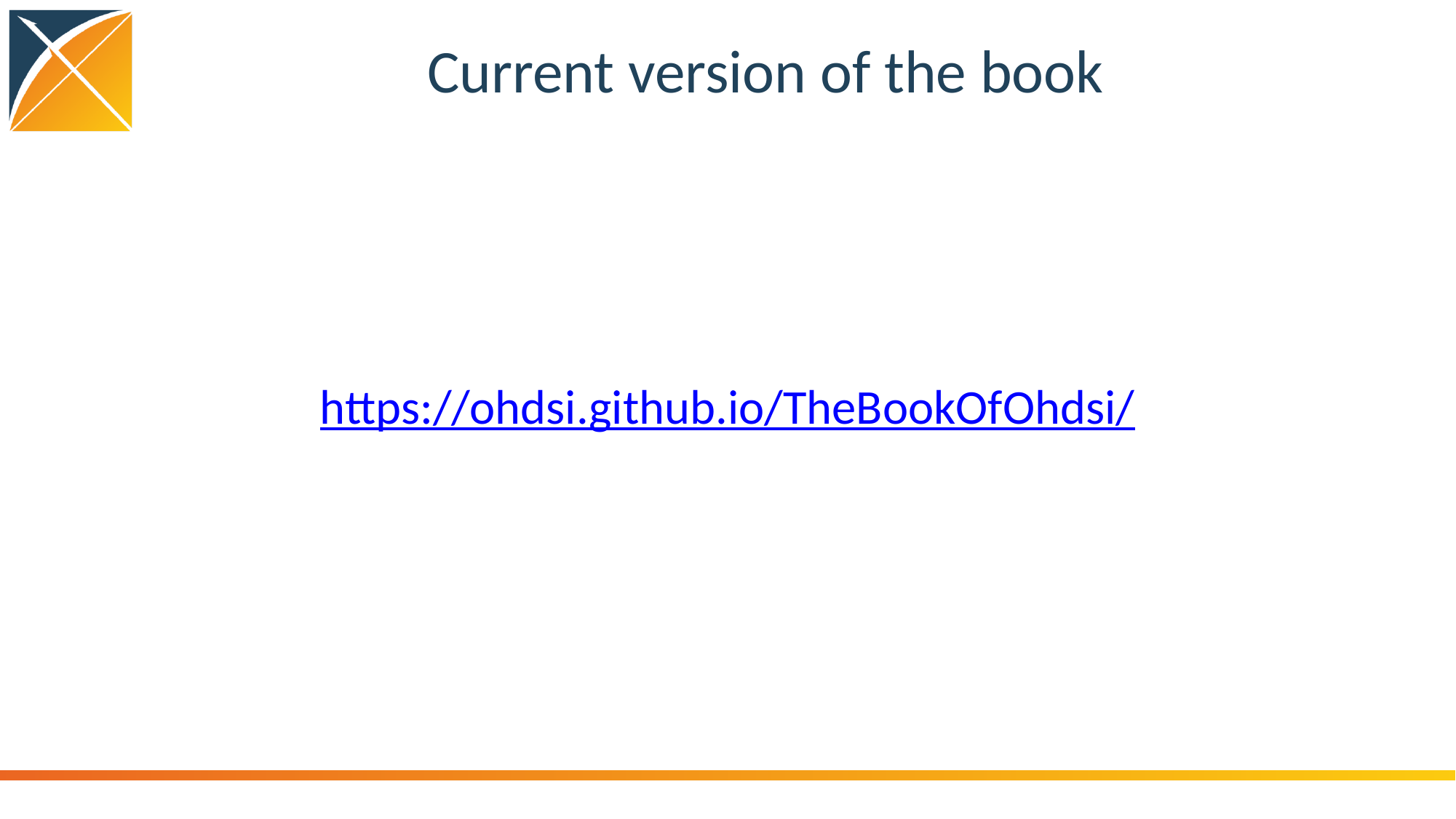

# Current version of the book
https://ohdsi.github.io/TheBookOfOhdsi/